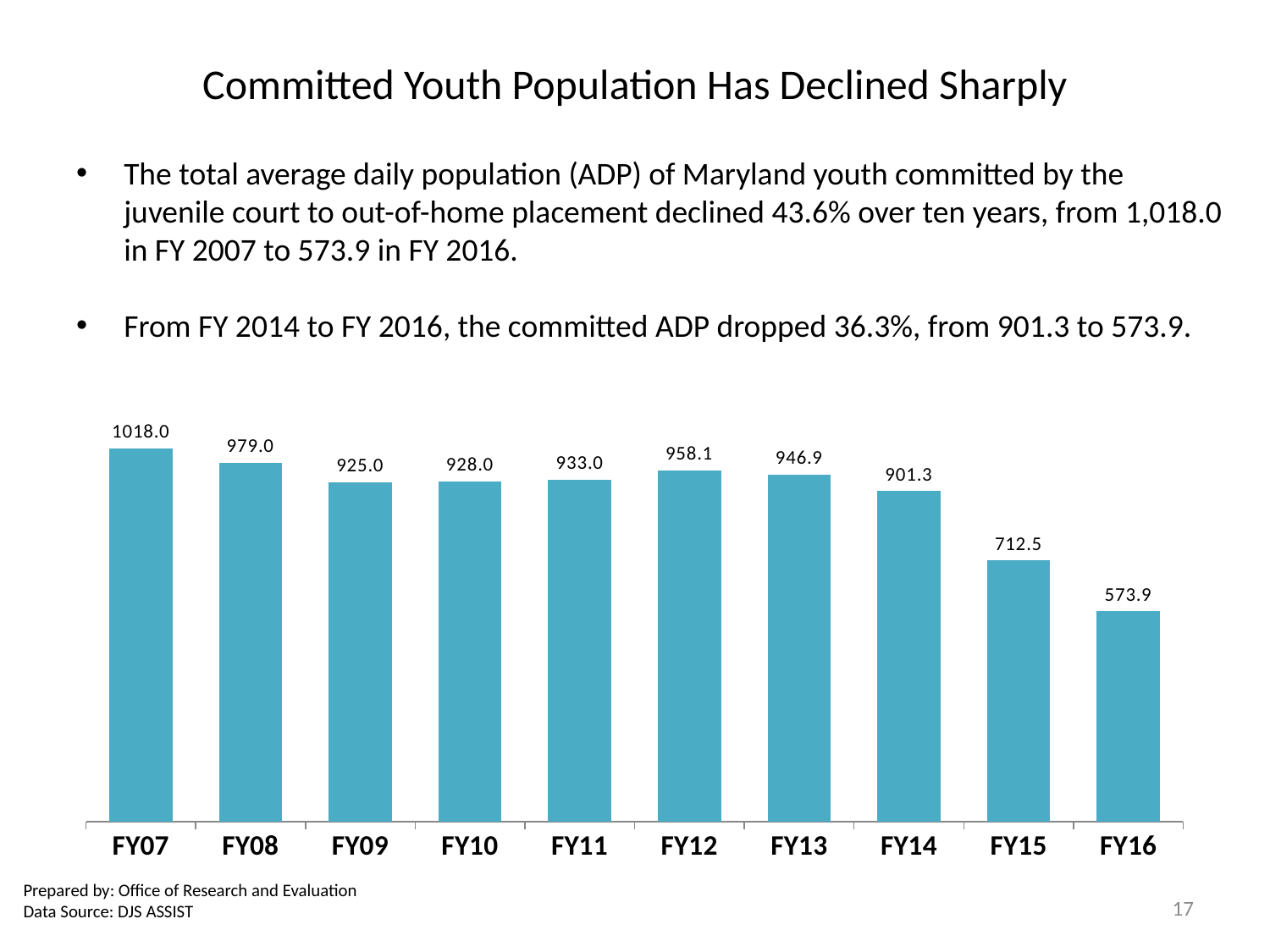

# Committed Youth Population Has Declined Sharply

The total average daily population (ADP) of Maryland youth committed by the juvenile court to out-of-home placement declined 43.6% over ten years, from 1,018.0 in FY 2007 to 573.9 in FY 2016.

From FY 2014 to FY 2016, the committed ADP dropped 36.3%, from 901.3 to 573.9.

### Chart

| Category | Total Committed ADP |
|---|---|
| FY16 | 573.9 |
| FY15 | 712.5 |
| FY14 | 901.3 |
| FY13 | 946.9 |
| FY12 | 958.1 |
| FY11 | 933.0 |
| FY10 | 928.0 |
| FY09 | 925.0 |
| FY08 | 979.0 |
| FY07 | 1018.0 |
Prepared by: Office of Research and Evaluation
Data Source: DJS ASSIST
17